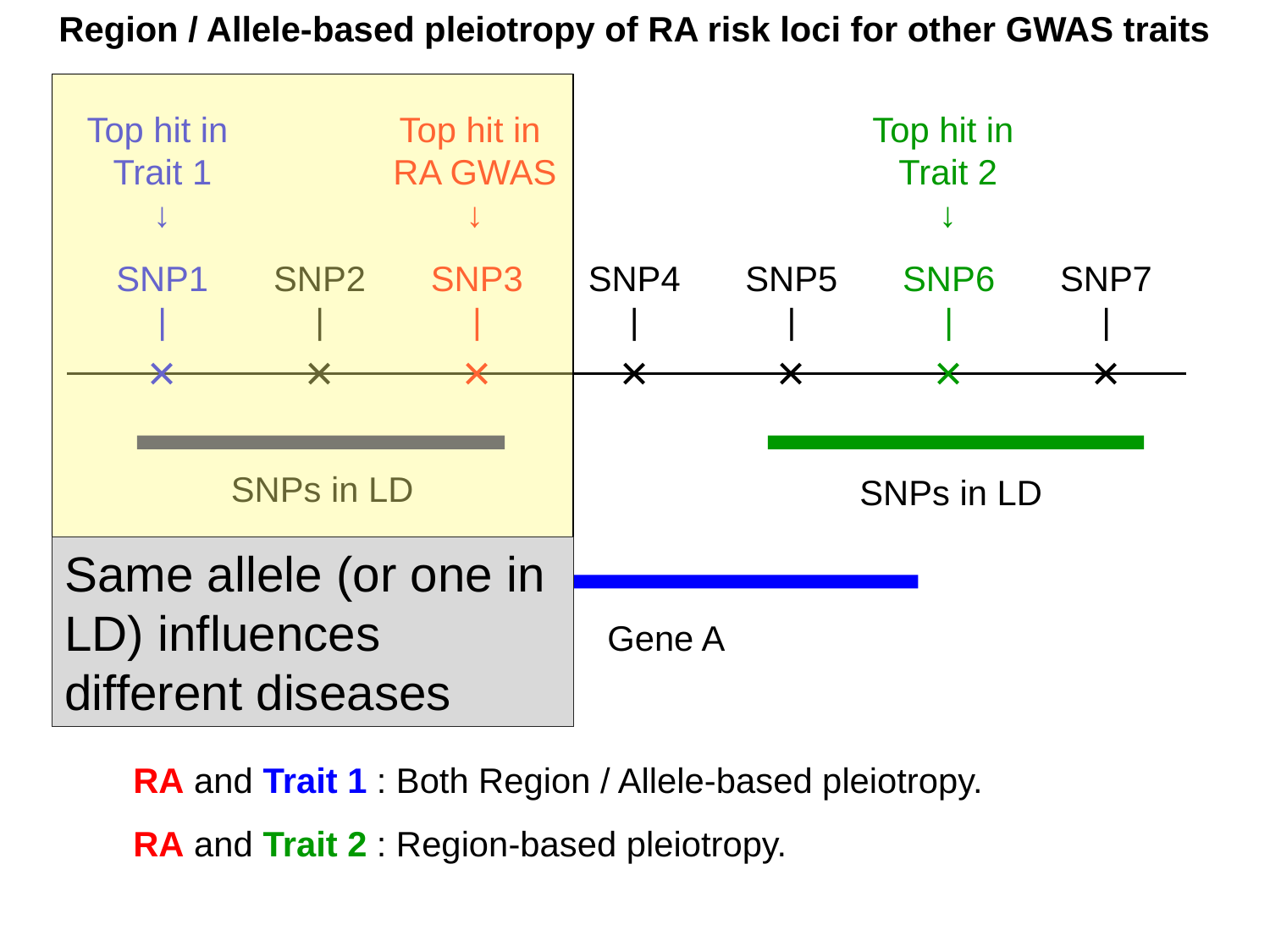

Region / Allele-based pleiotropy of RA risk loci for other GWAS traits

Same allele (or one in LD) influences different diseases
Top hit in
Trait 1
↓
Top hit in
RA GWAS
↓
Top hit in
Trait 2
↓
SNP1
|
×
SNP2
|
×
SNP3
|
×
SNP4
|
×
SNP5
|
×
SNP6
|
×
SNP7
|
×

SNPs in LD
SNPs in LD

Gene A
RA and Trait 1 : Both Region / Allele-based pleiotropy.
RA and Trait 2 : Region-based pleiotropy.